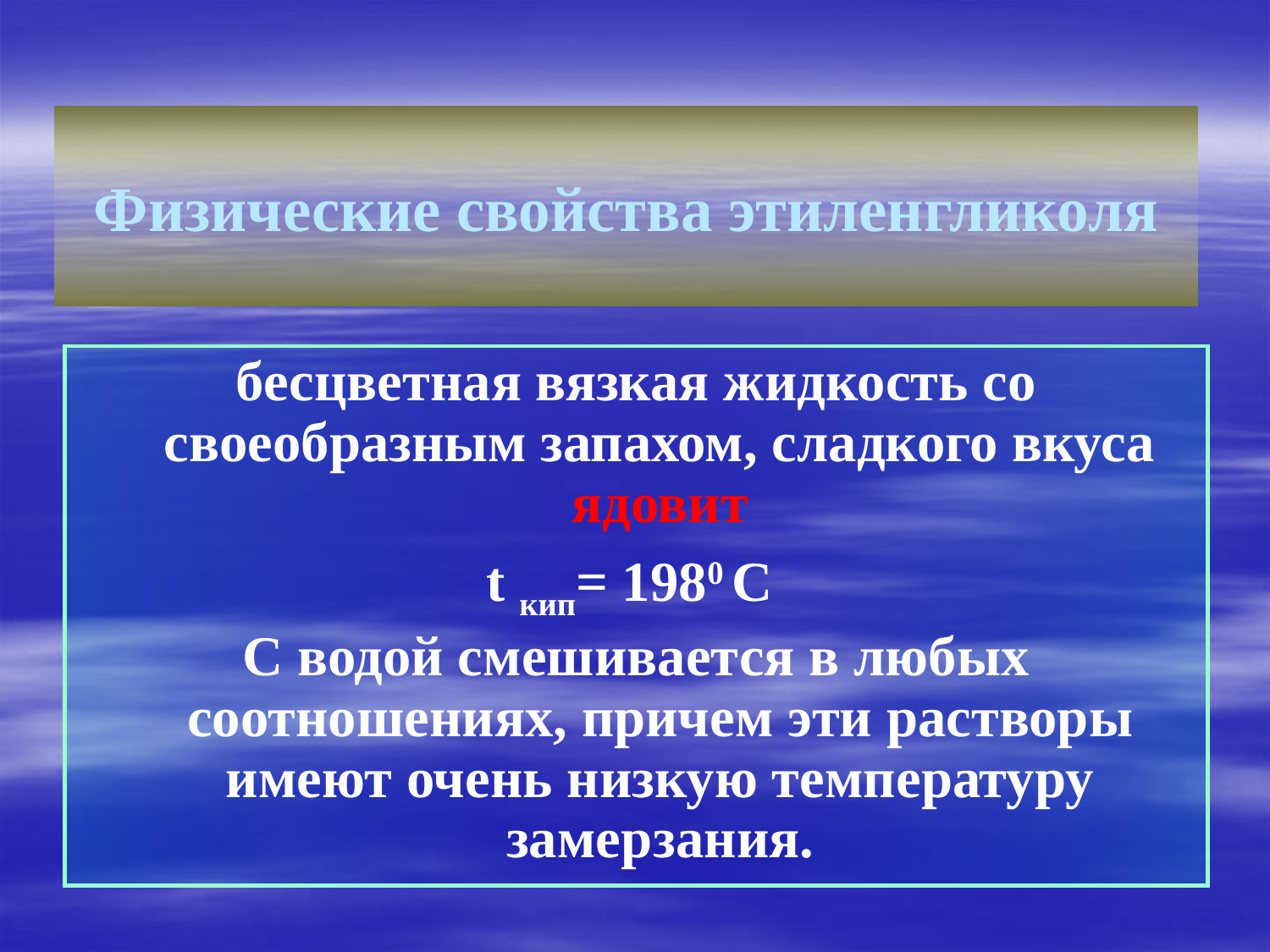

# Физические свойства этиленгликоля
бесцветная вязкая жидкость со своеобразным запахом, сладкого вкуса ядовит
t кип= 1980 С
С водой смешивается в любых соотношениях, причем эти растворы имеют очень низкую температуру замерзания.